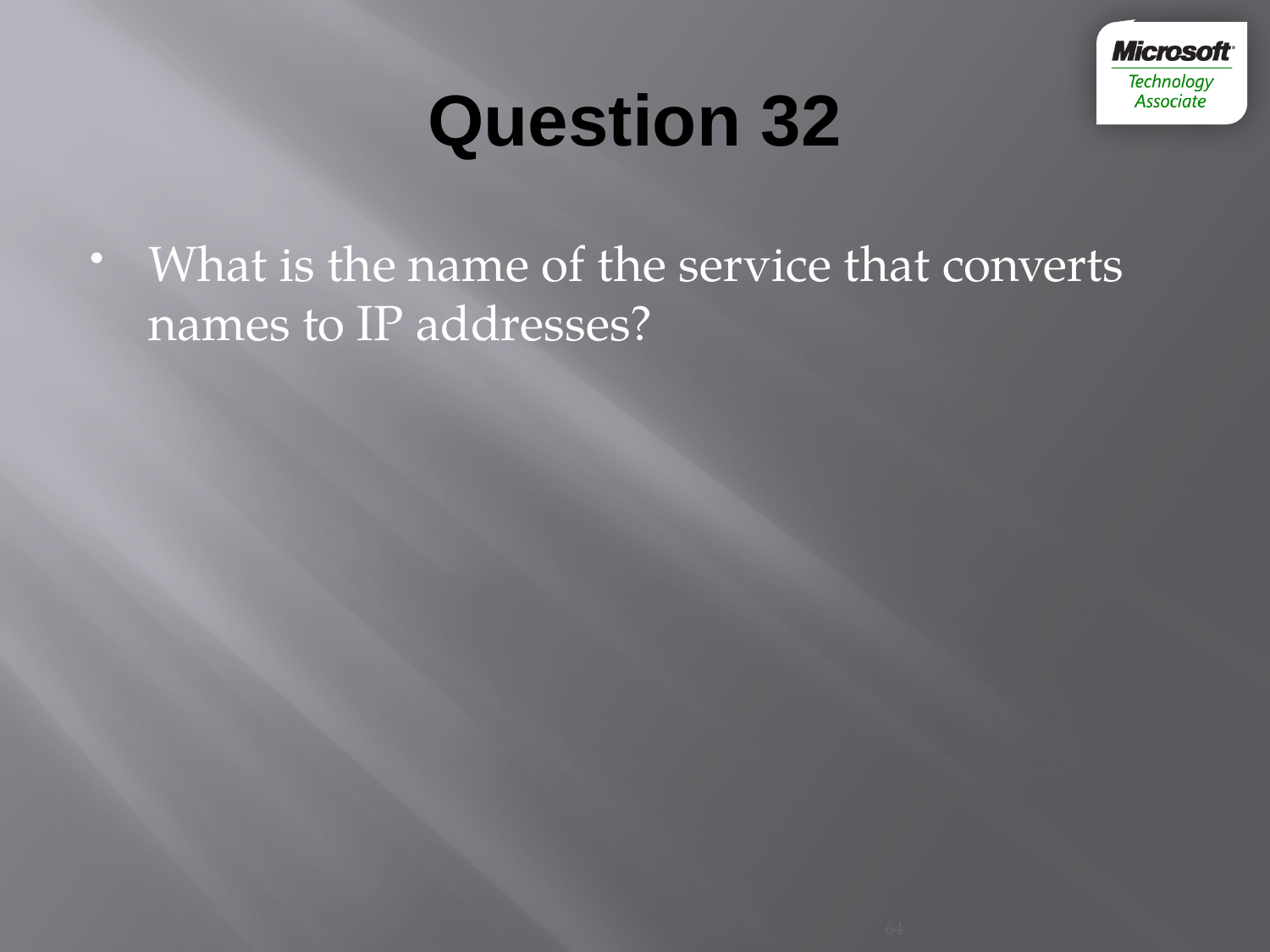

# Question 32
What is the name of the service that converts names to IP addresses?
64